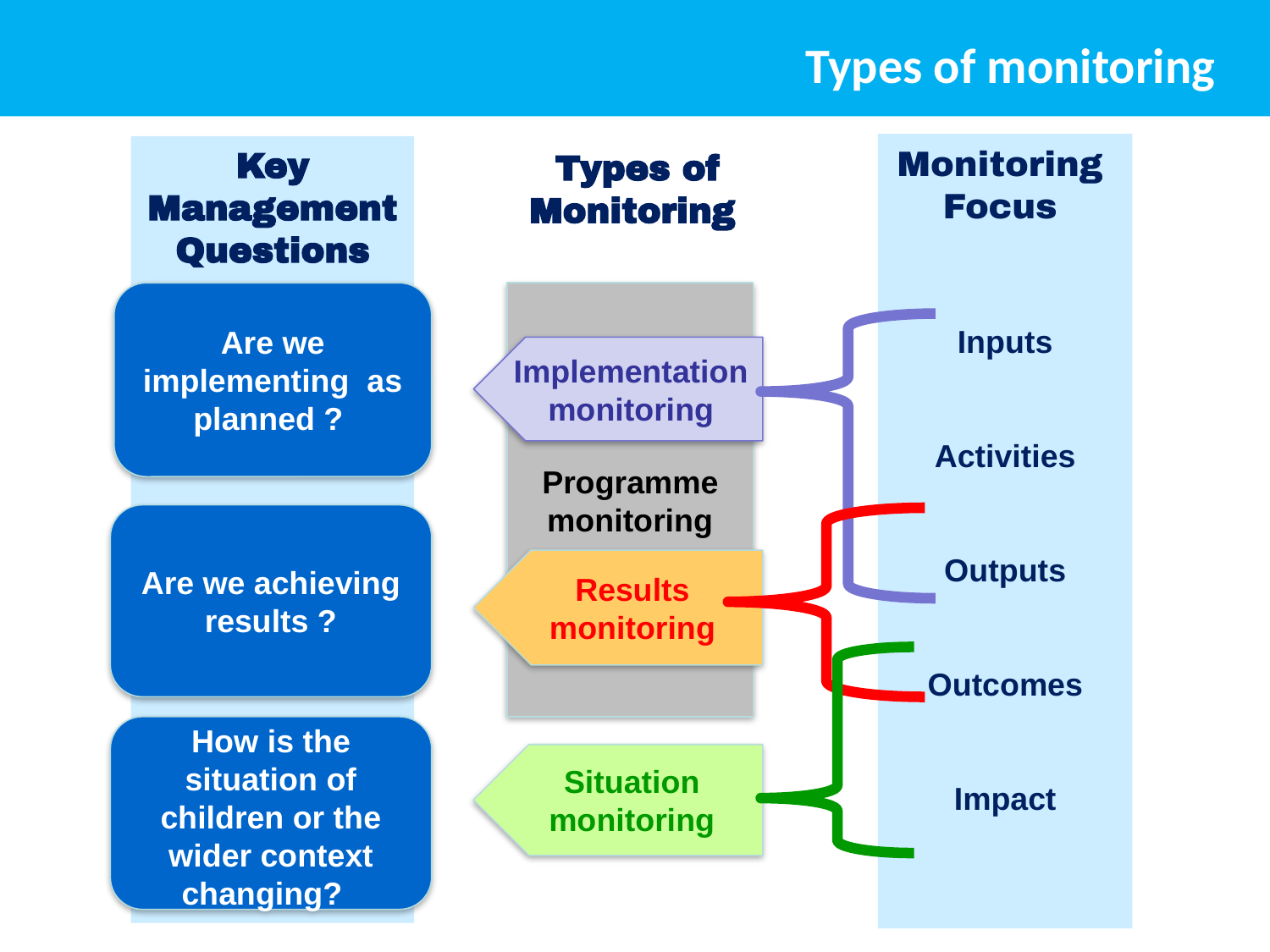

# Types of monitoring

Inputs

Activities

Outputs

Outcomes

Impact

Monitoring Focus
Key Management Questions

Are we implementing  as planned ?
Are we achieving results ?
How is the situation of children or the wider context changing?
Types of Monitoring
Programme monitoring
Implementation monitoring
Results monitoring
Situation monitoring